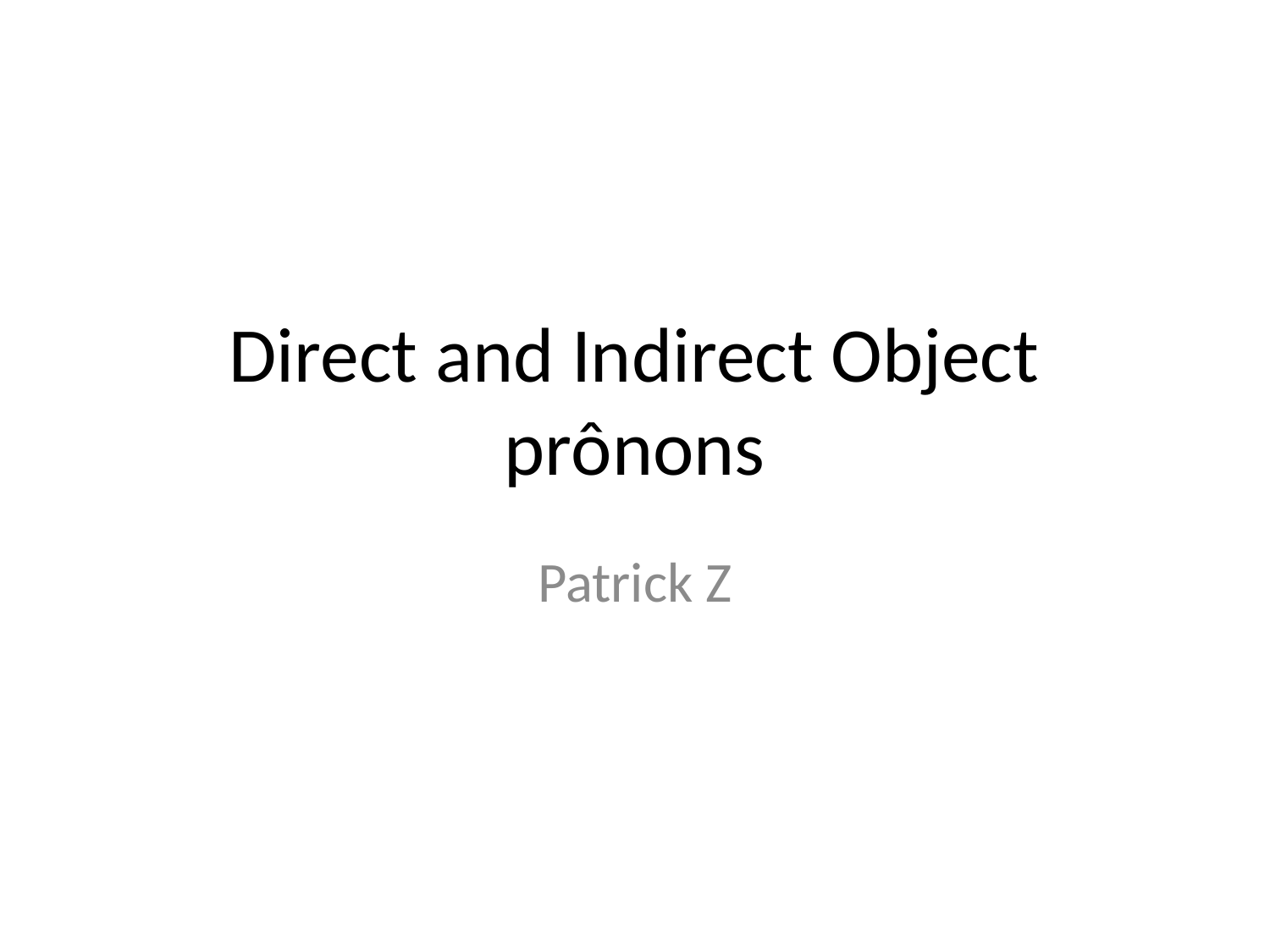

# Direct and Indirect Object prônons
Patrick Z